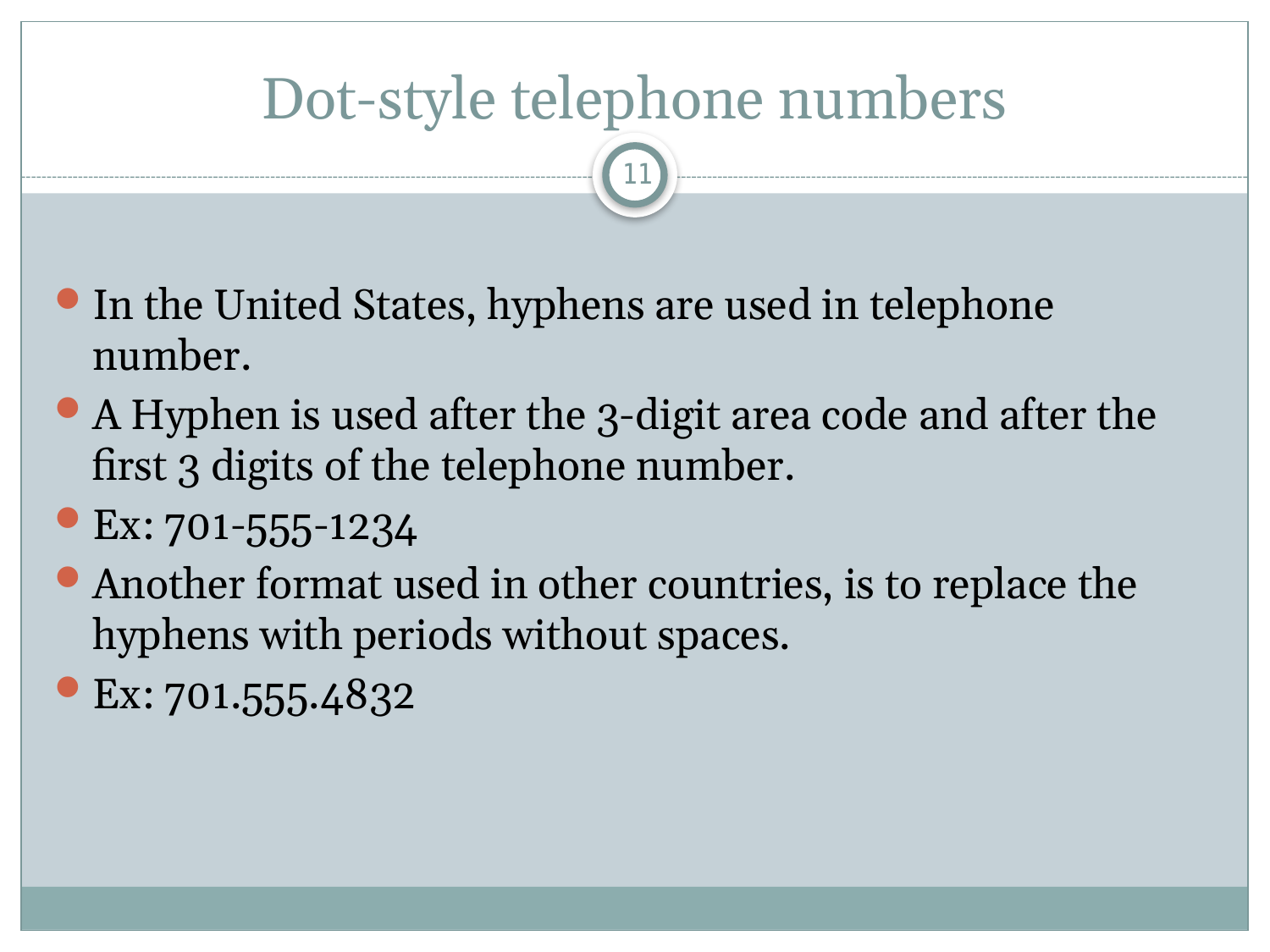

# Dot-style telephone numbers
11

In the United States, hyphens are used in telephone number.
A Hyphen is used after the 3-digit area code and after the first 3 digits of the telephone number.
Ex: 701-555-1234
Another format used in other countries, is to replace the hyphens with periods without spaces.
Ex: 701.555.4832